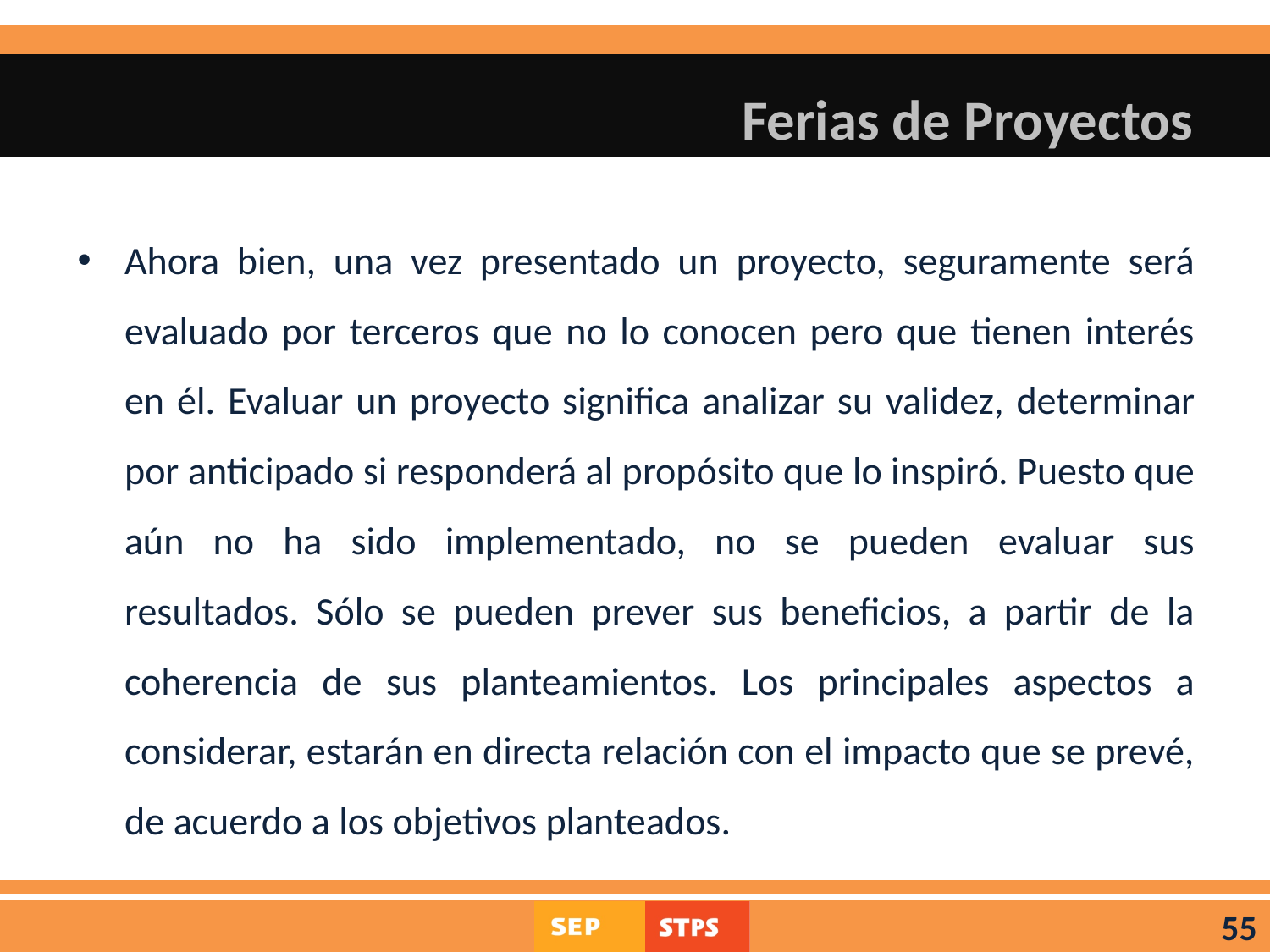

# Ferias de Proyectos
Ahora bien, una vez presentado un proyecto, seguramente será evaluado por terceros que no lo conocen pero que tienen interés en él. Evaluar un proyecto significa analizar su validez, determinar por anticipado si responderá al propósito que lo inspiró. Puesto que aún no ha sido implementado, no se pueden evaluar sus resultados. Sólo se pueden prever sus beneficios, a partir de la coherencia de sus planteamientos. Los principales aspectos a considerar, estarán en directa relación con el impacto que se prevé, de acuerdo a los objetivos planteados.

55